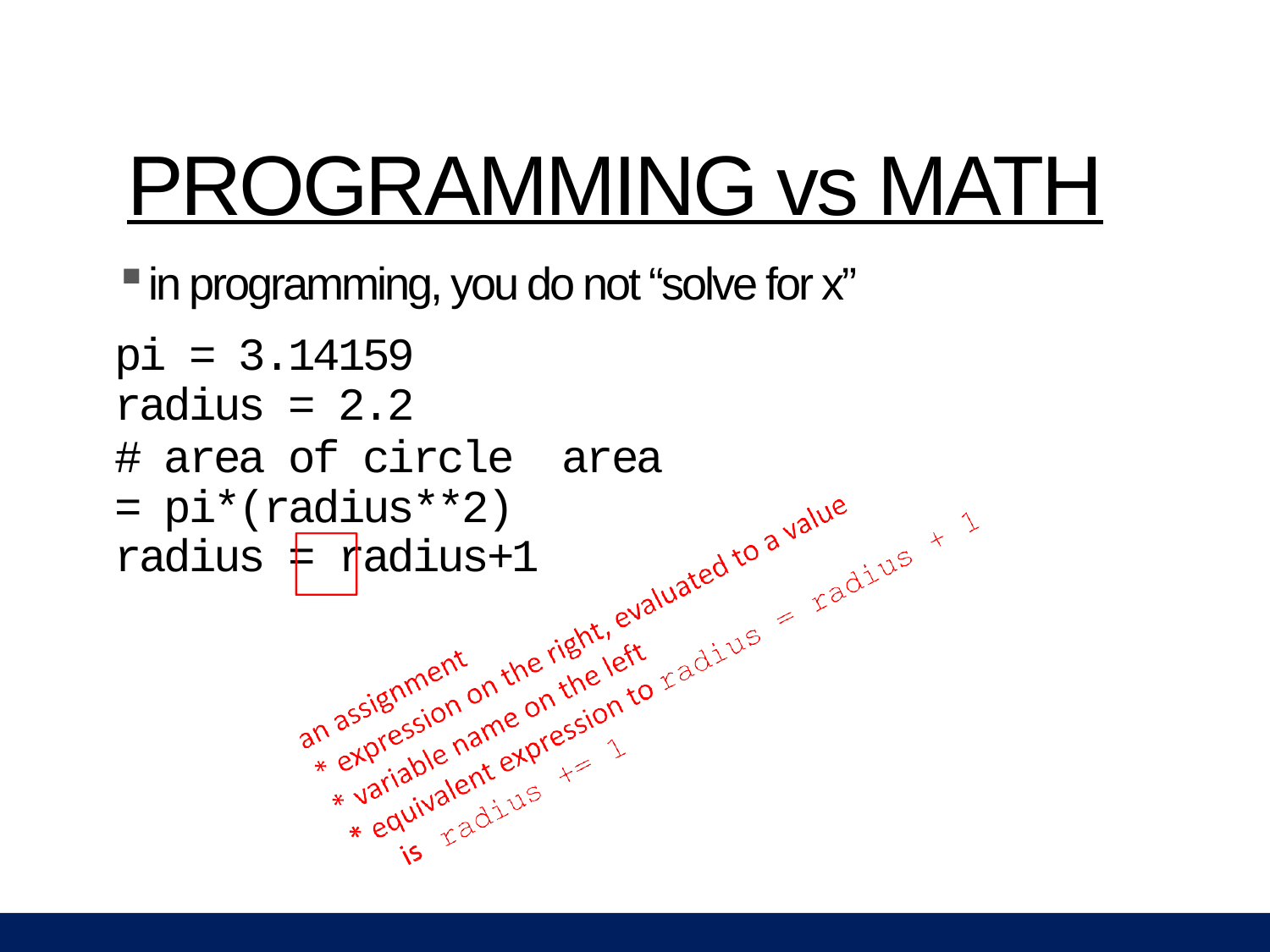

# PROGRAMMING vs MATH
in programming, you do not “solve for x”
pi = 3.14159
radius = 2.2
# area of circle  area = pi*(radius**2)  radius = radius+1